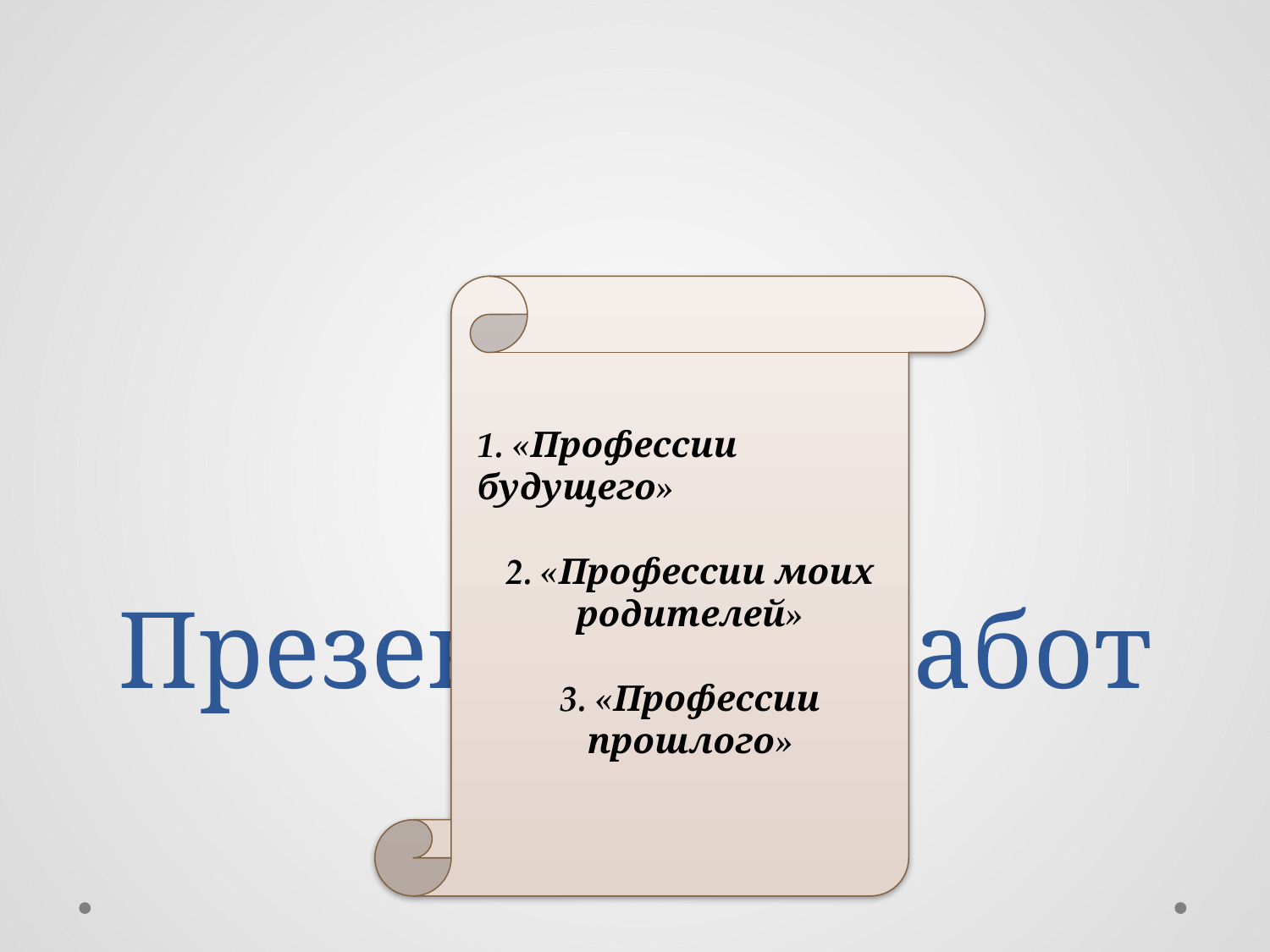

# Презентация работ

1. «Профессии будущего»

2. «Профессии моих родителей»

3. «Профессии прошлого»